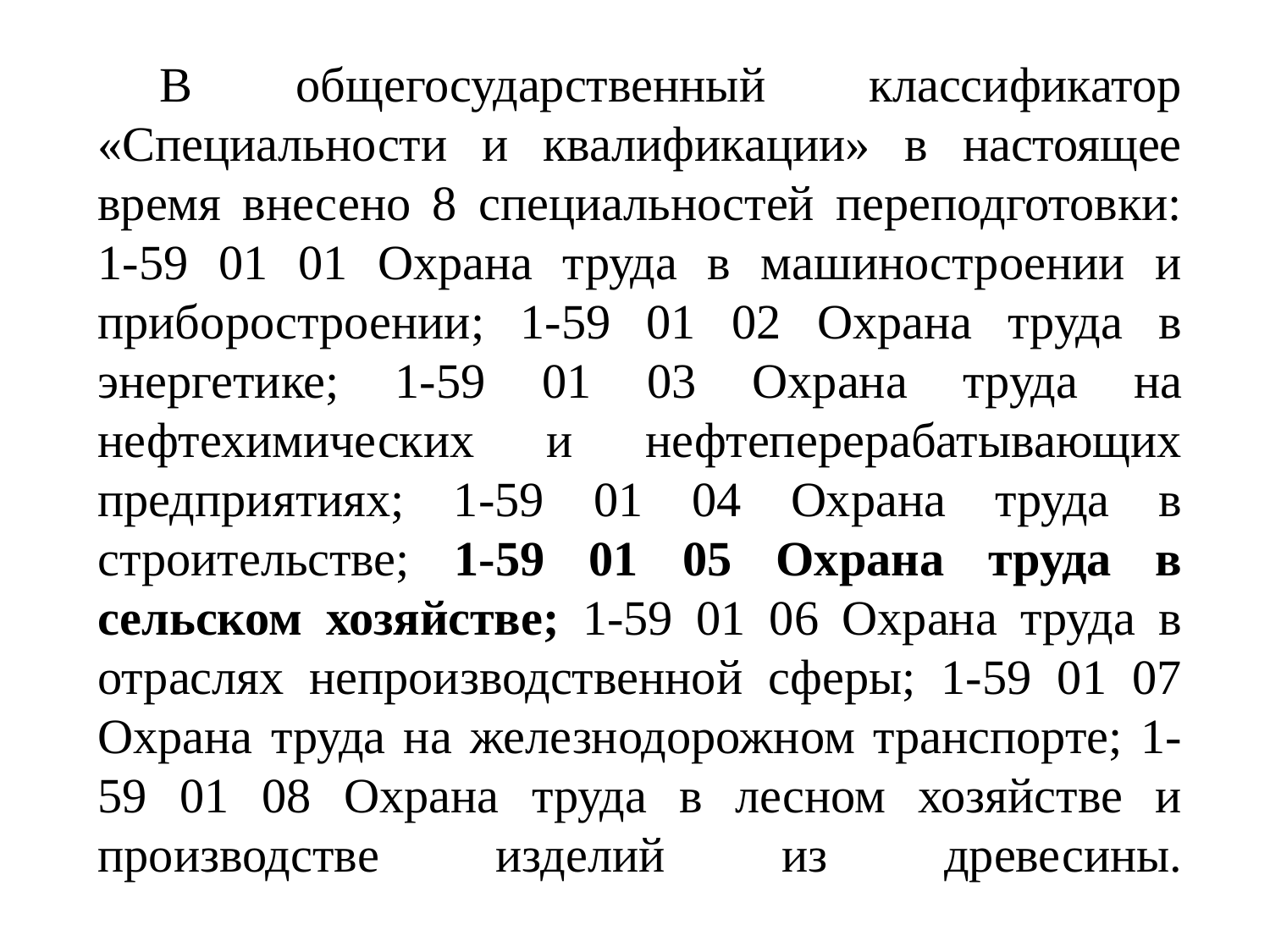

# В общегосударственный классификатор «Специальности и квалификации» в настоящее время внесено 8 специальностей переподготовки: 1-59 01 01 Охрана труда в машиностроении и приборостроении; 1-59 01 02 Охрана труда в энергетике; 1-59 01 03 Охрана труда на нефтехимических и нефтеперерабатывающих предприятиях; 1-59 01 04 Охрана труда в строительстве; 1-59 01 05 Охрана труда в сельском хозяйстве; 1-59 01 06 Охрана труда в отраслях непроизводственной сферы; 1-59 01 07 Охрана труда на железнодорожном транспорте; 1-59 01 08 Охрана труда в лесном хозяйстве и производстве изделий из древесины.